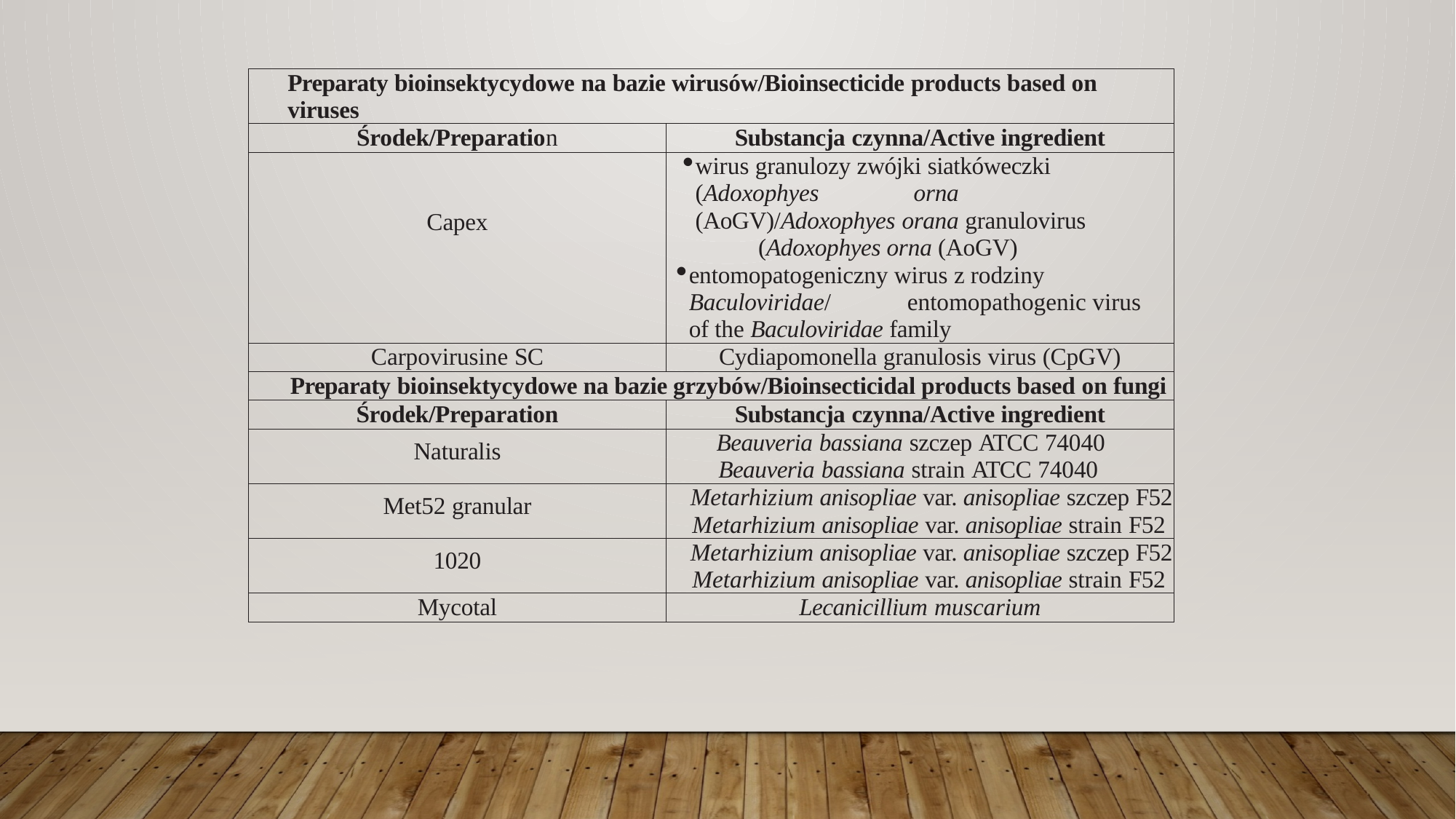

| Preparaty bioinsektycydowe na bazie wirusów/Bioinsecticide products based on viruses |  |
| --- | --- |
| Środek/Preparation | Substancja czynna/Active ingredient |
| Capex | wirus granulozy zwójki siatkóweczki (Adoxophyes orna (AoGV)/Adoxophyes orana granulovirus (Adoxophyes orna (AoGV) entomopatogeniczny wirus z rodziny Baculoviridae/ entomopathogenic virus of the Baculoviridae family |
| Carpovirusine SC | Cydiapomonella granulosis virus (CpGV) |
| Preparaty bioinsektycydowe na bazie grzybów/Bioinsecticidal products based on fungi |  |
| Środek/Preparation | Substancja czynna/Active ingredient |
| Naturalis | Beauveria bassiana szczep ATCC 74040 Beauveria bassiana strain ATCC 74040 |
| Met52 granular | Metarhizium anisopliae var. anisopliae szczep F52 Metarhizium anisopliae var. anisopliae strain F52 |
| 1020 | Metarhizium anisopliae var. anisopliae szczep F52 Metarhizium anisopliae var. anisopliae strain F52 |
| Mycotal | Lecanicillium muscarium |